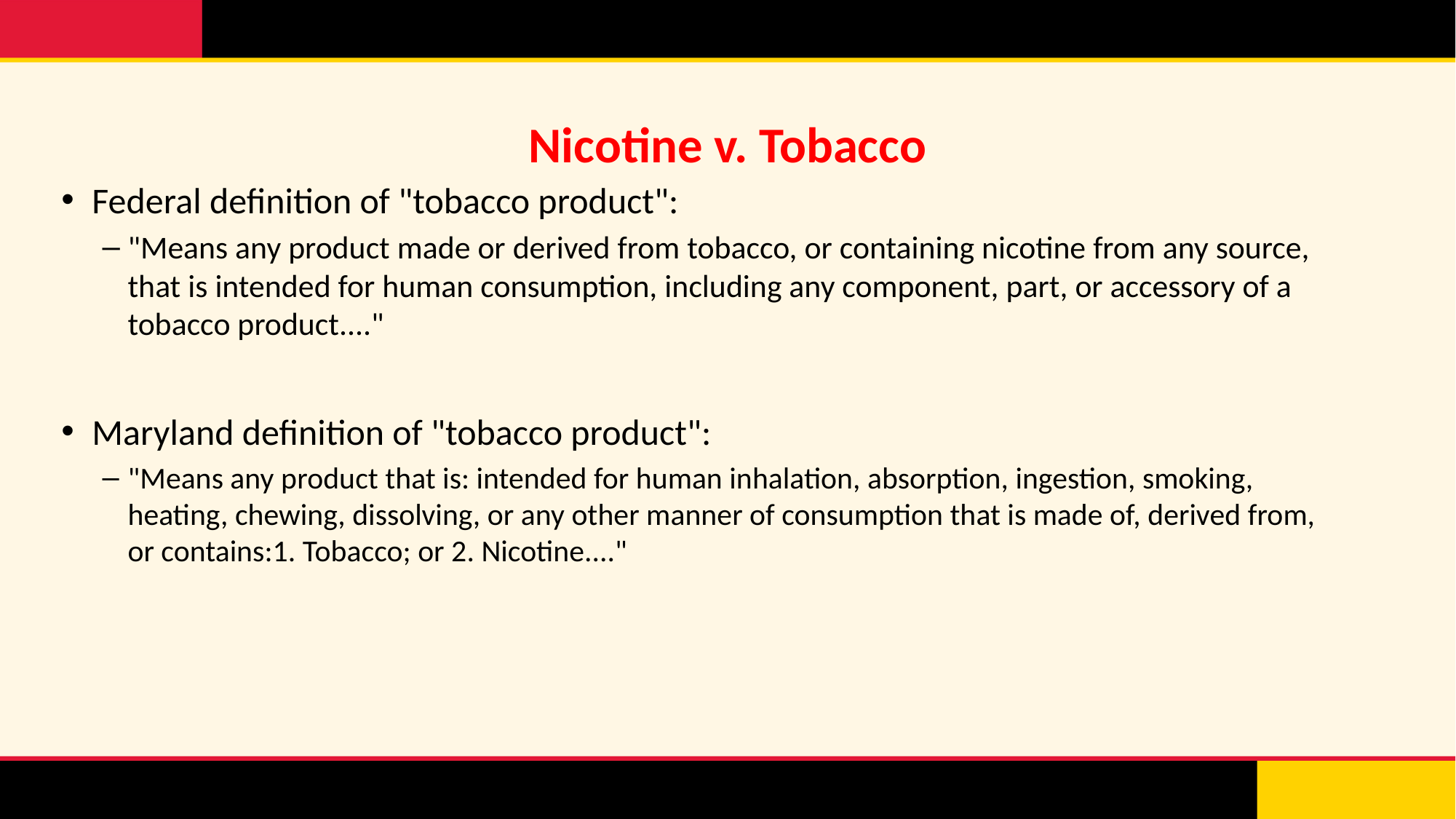

# Nicotine v. Tobacco
Federal definition of "tobacco product":
"Means any product made or derived from tobacco, or containing nicotine from any source, that is intended for human consumption, including any component, part, or accessory of a tobacco product...."

Maryland definition of "tobacco product":
"Means any product that is: intended for human inhalation, absorption, ingestion, smoking, heating, chewing, dissolving, or any other manner of consumption that is made of, derived from, or contains:1. Tobacco; or 2. Nicotine...."